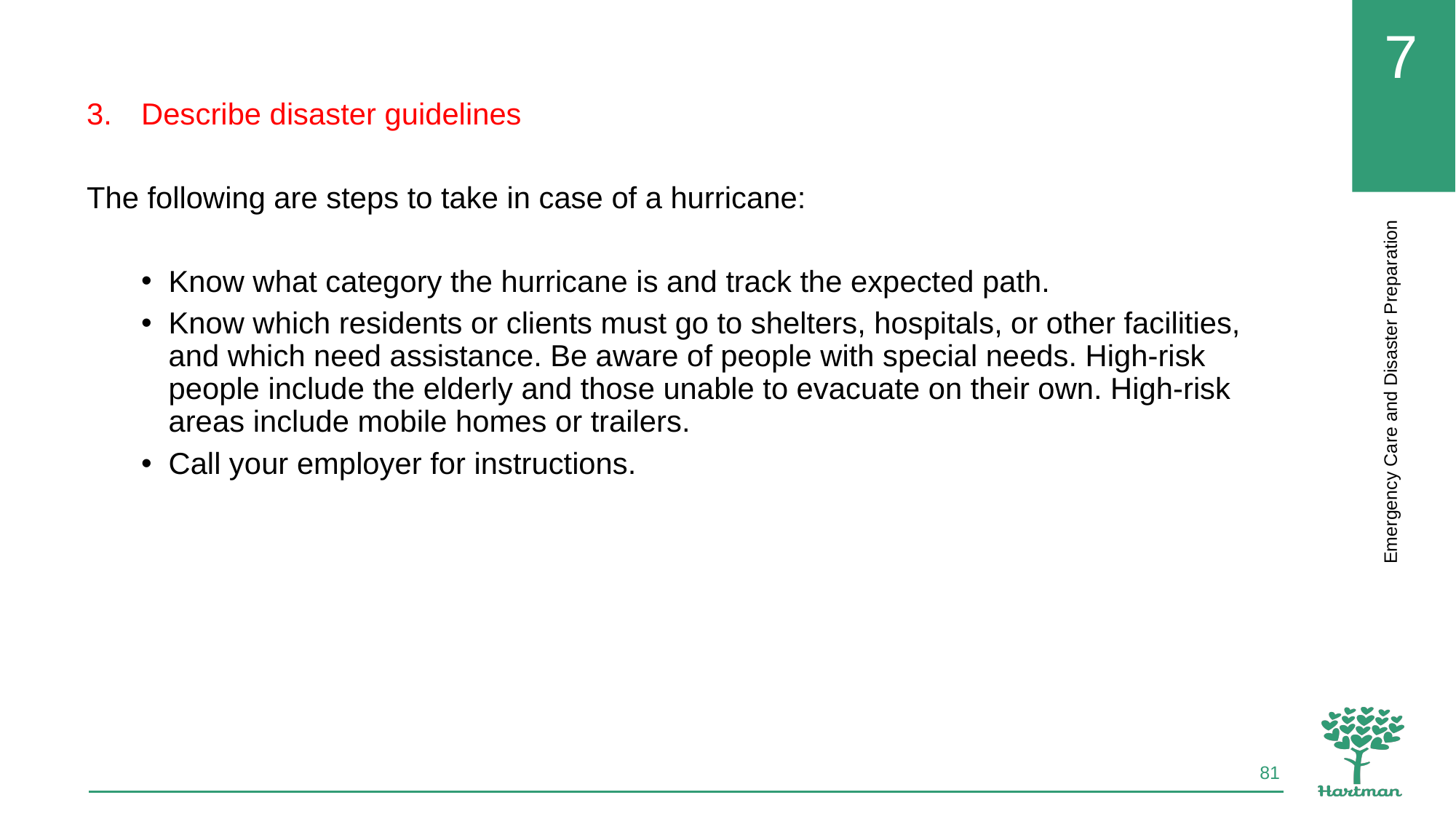

Describe disaster guidelines

The following are steps to take in case of a hurricane:

Know what category the hurricane is and track the expected path.
Know which residents or clients must go to shelters, hospitals, or other facilities, and which need assistance. Be aware of people with special needs. High-risk people include the elderly and those unable to evacuate on their own. High-risk areas include mobile homes or trailers.
Call your employer for instructions.

81